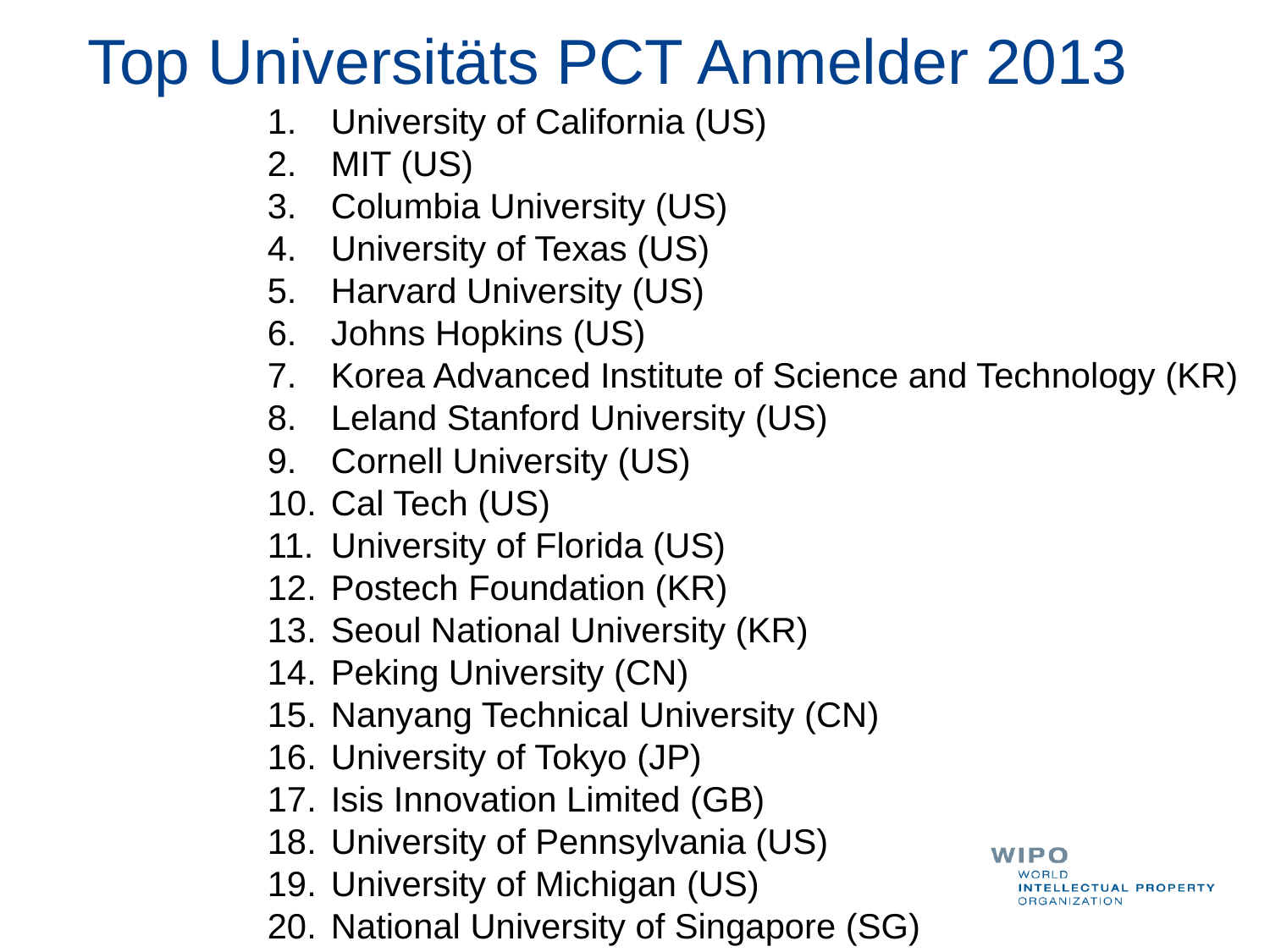

# Top Universitäts PCT Anmelder 2013
University of California (US)
MIT (US)
Columbia University (US)
University of Texas (US)
Harvard University (US)
Johns Hopkins (US)
Korea Advanced Institute of Science and Technology (KR)
Leland Stanford University (US)
Cornell University (US)
Cal Tech (US)
University of Florida (US)
Postech Foundation (KR)
Seoul National University (KR)
Peking University (CN)
Nanyang Technical University (CN)
University of Tokyo (JP)
Isis Innovation Limited (GB)
University of Pennsylvania (US)
University of Michigan (US)
National University of Singapore (SG)